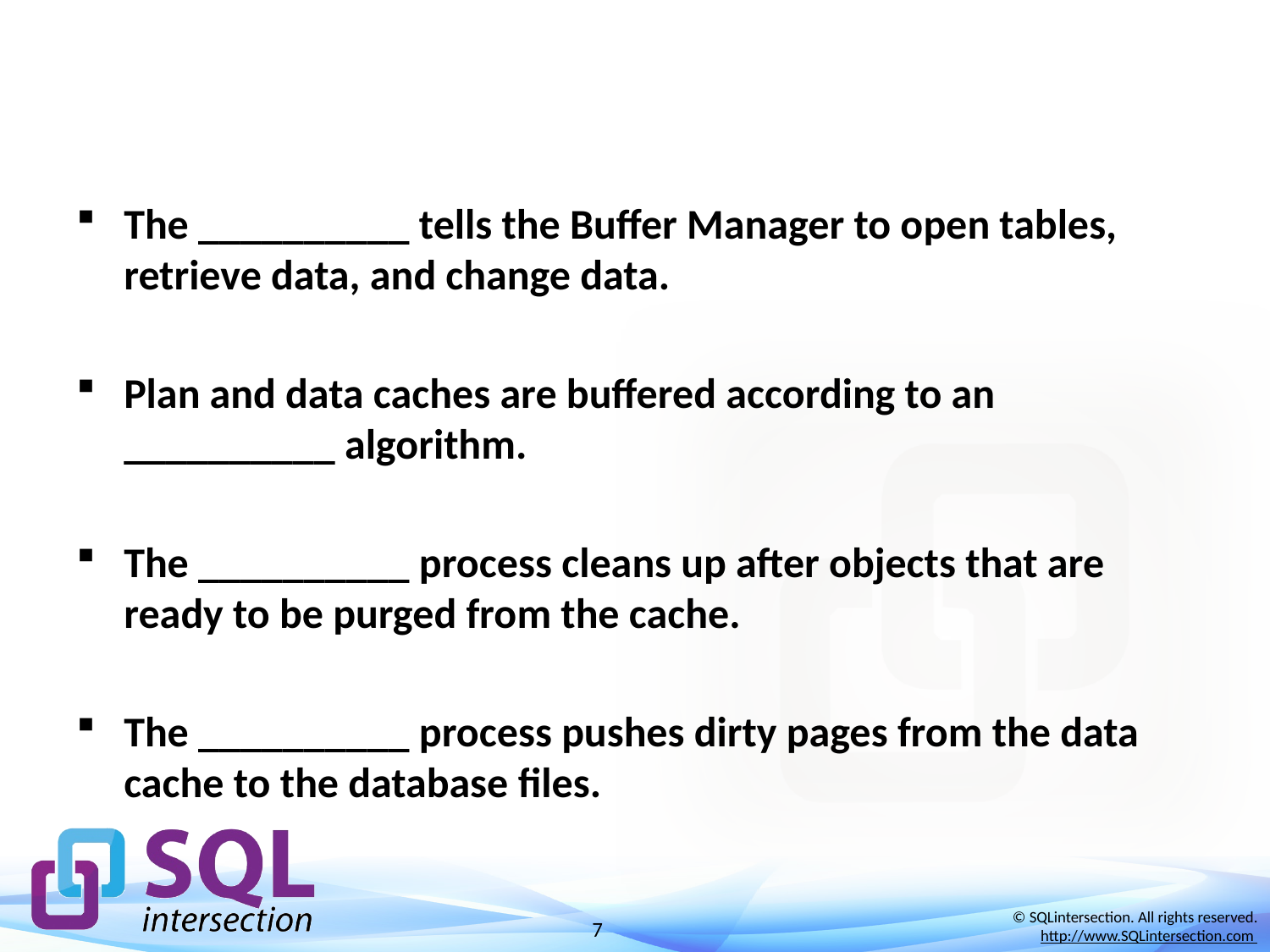

#
The __________ tells the Buffer Manager to open tables, retrieve data, and change data.

Plan and data caches are buffered according to an __________ algorithm.

The __________ process cleans up after objects that are ready to be purged from the cache.

The __________ process pushes dirty pages from the data cache to the database files.